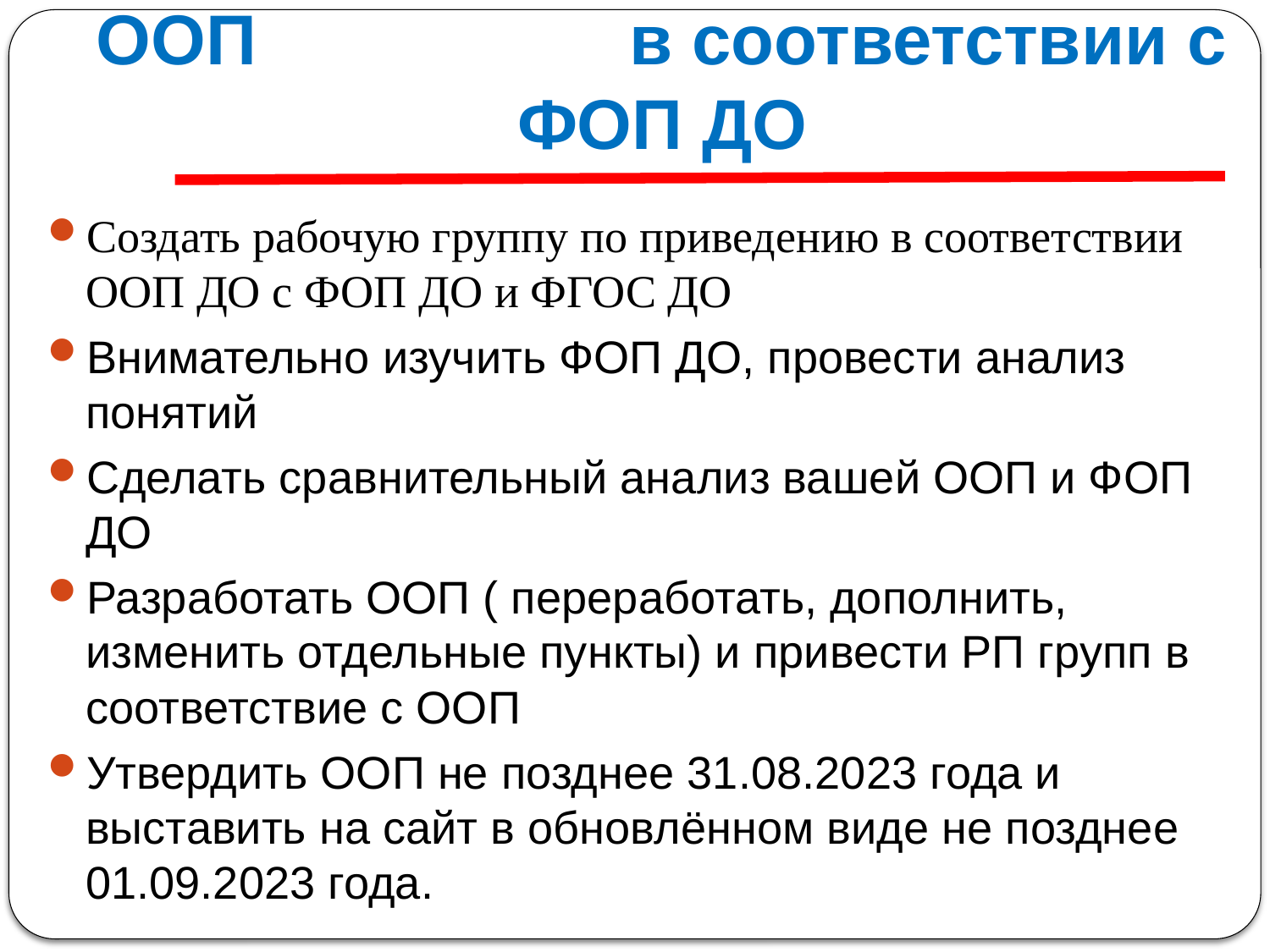

# Рекомендации по разработке ООП                   в соответствии с ФОП ДО

Создать рабочую группу по приведению в соответствии ООП ДО с ФОП ДО и ФГОС ДО
Внимательно изучить ФОП ДО, провести анализ понятий
Сделать сравнительный анализ вашей ООП и ФОП ДО
Разработать ООП ( переработать, дополнить, изменить отдельные пункты) и привести РП групп в соответствие с ООП
Утвердить ООП не позднее 31.08.2023 года и выставить на сайт в обновлённом виде не позднее 01.09.2023 года.